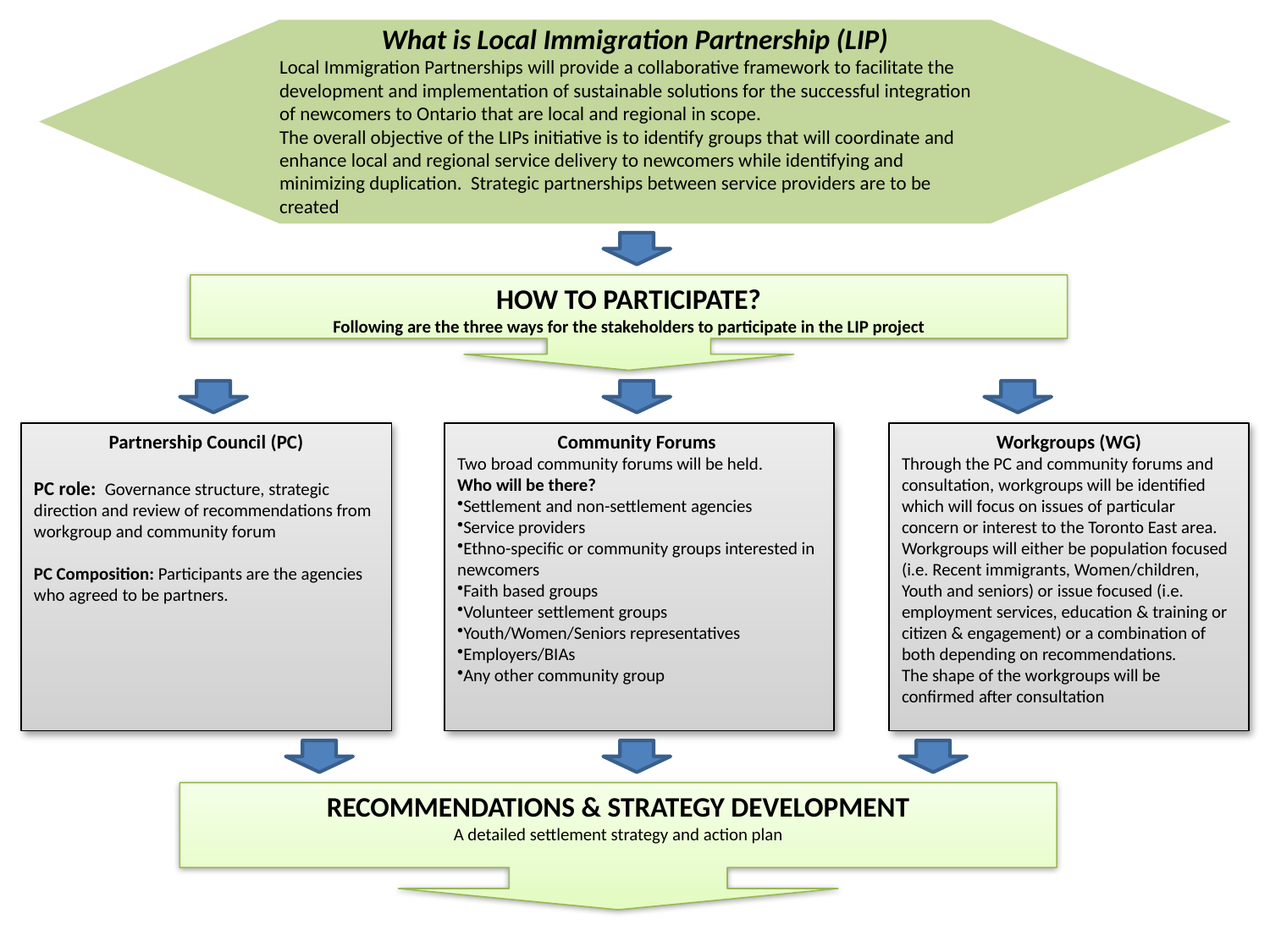

What is Local Immigration Partnership (LIP)
Local Immigration Partnerships will provide a collaborative framework to facilitate the development and implementation of sustainable solutions for the successful integration of newcomers to Ontario that are local and regional in scope.
The overall objective of the LIPs initiative is to identify groups that will coordinate and enhance local and regional service delivery to newcomers while identifying and minimizing duplication.  Strategic partnerships between service providers are to be created

HOW TO PARTICIPATE?
Following are the three ways for the stakeholders to participate in the LIP project

Partnership Council (PC)

PC role:  Governance structure, strategic direction and review of recommendations from workgroup and community forum

PC Composition: Participants are the agencies who agreed to be partners.
Community Forums
Two broad community forums will be held.
Who will be there?
Settlement and non-settlement agencies
Service providers
Ethno-specific or community groups interested in newcomers
Faith based groups
Volunteer settlement groups
Youth/Women/Seniors representatives
Employers/BIAs
Any other community group
Workgroups (WG)
Through the PC and community forums and consultation, workgroups will be identified which will focus on issues of particular concern or interest to the Toronto East area.
Workgroups will either be population focused (i.e. Recent immigrants, Women/children, Youth and seniors) or issue focused (i.e. employment services, education & training or citizen & engagement) or a combination of both depending on recommendations.
The shape of the workgroups will be confirmed after consultation

RECOMMENDATIONS & STRATEGY DEVELOPMENT
A detailed settlement strategy and action plan